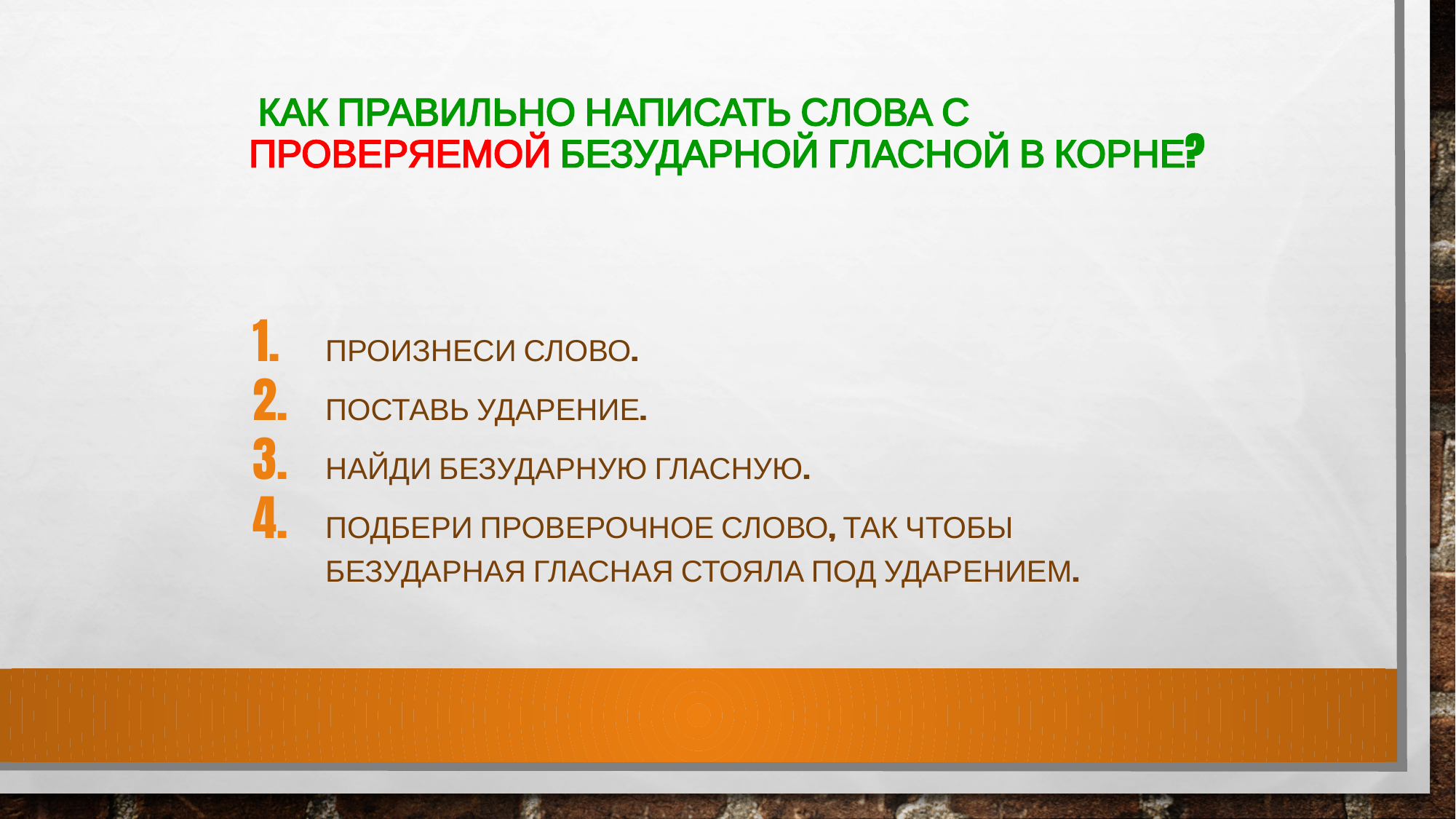

# Как правильно написать слова с проверяемой безударной гласной в корне?
Произнеси слово.
Поставь ударение.
Найди безударную гласную.
Подбери проверочное слово, так чтобы безударная гласная стояла под ударением.